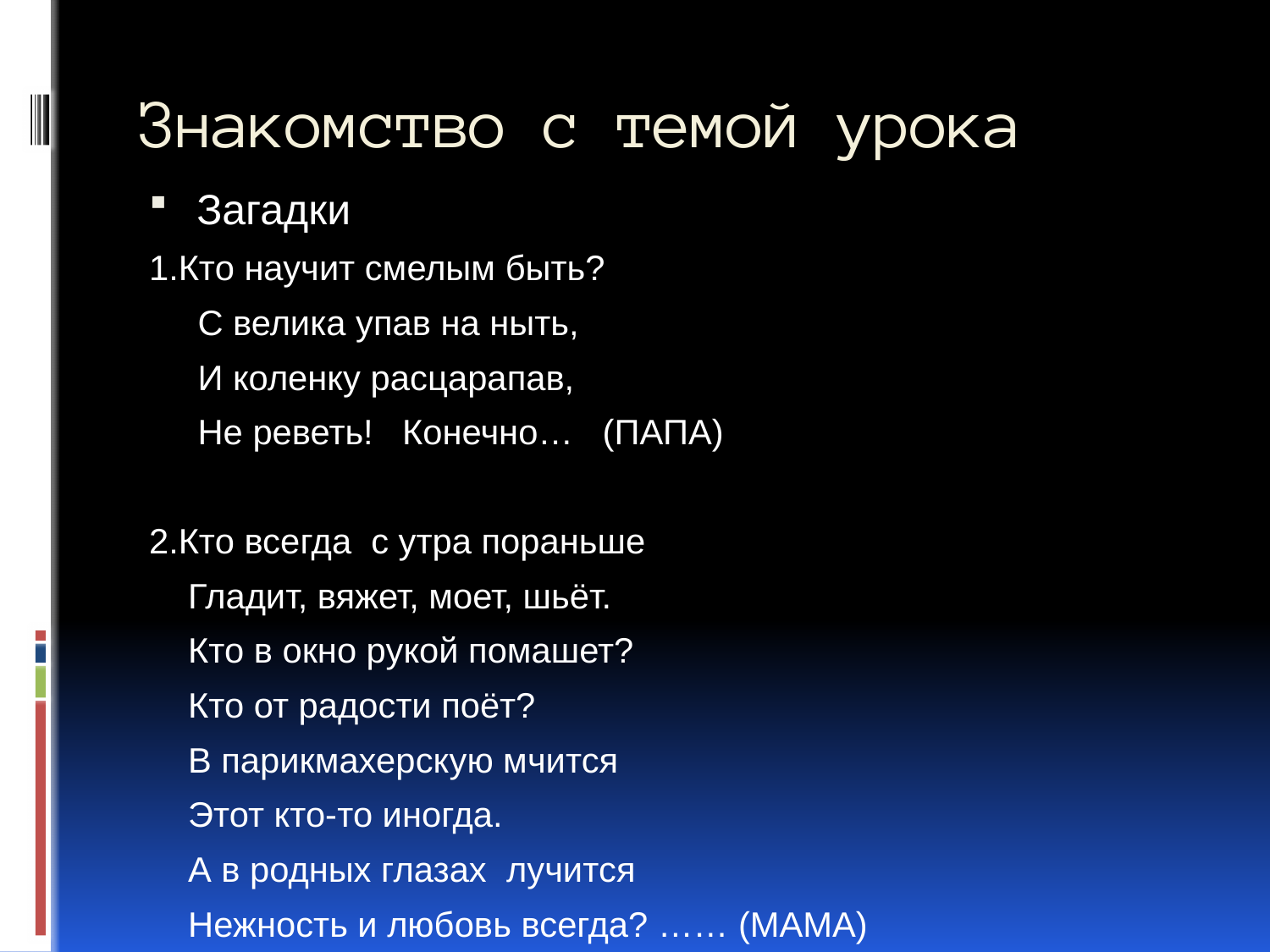

# Знакомство с темой урока
Загадки
1.Кто научит смелым быть?
     С велика упав на ныть,
     И коленку расцарапав,
     Не реветь!   Конечно…   (ПАПА)

2.Кто всегда  с утра пораньше
    Гладит, вяжет, моет, шьёт.
    Кто в окно рукой помашет?
    Кто от радости поёт?
    В парикмахерскую мчится
    Этот кто-то иногда.
    А в родных глазах  лучится
    Нежность и любовь всегда? …… (МАМА)